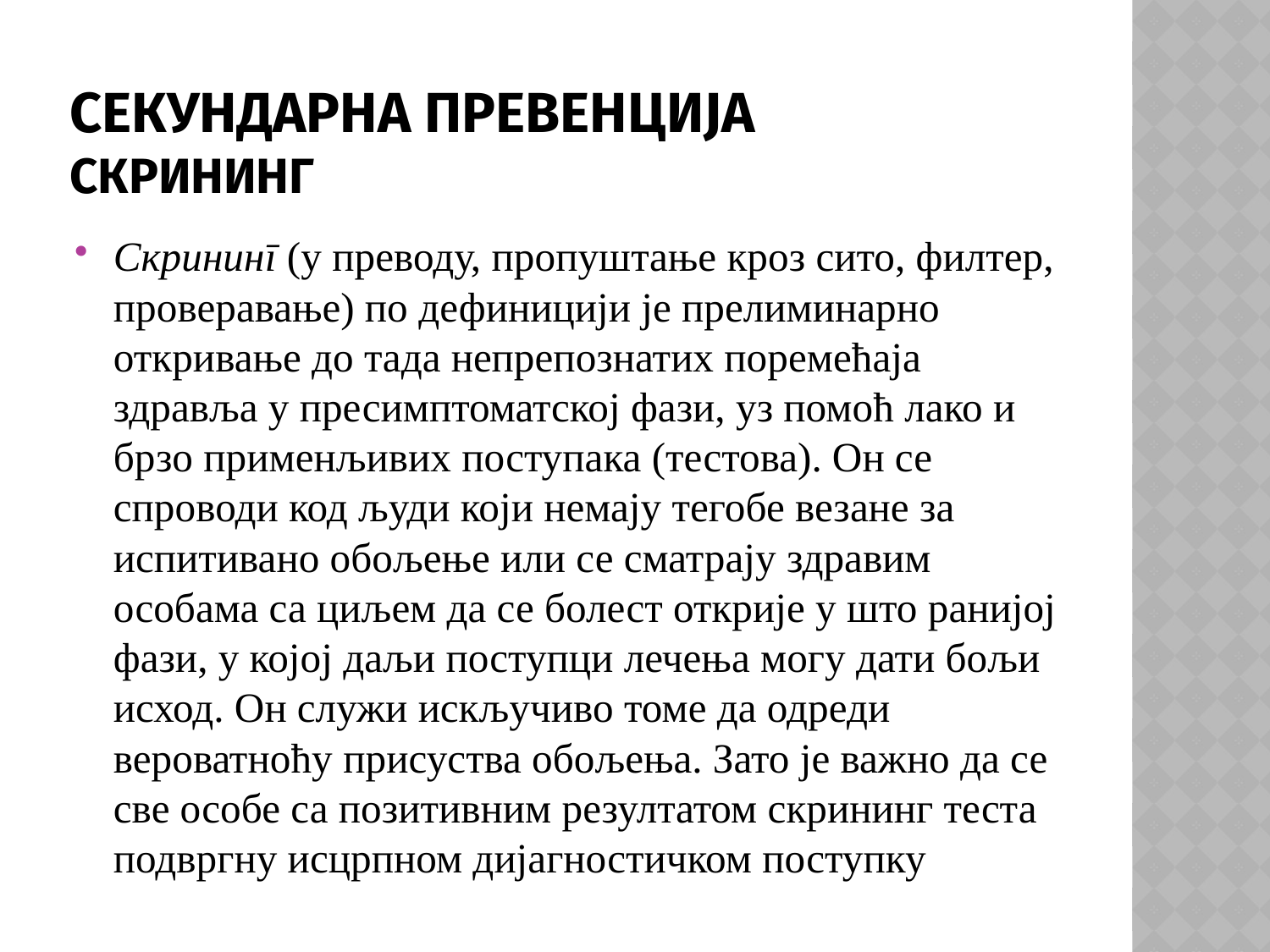

# Секундарна превенција скрининг
Скрининг (у преводу, пропуштање кроз сито, филтер, проверавање) по дефиницији је прелиминарно откривање до тада непрепознатих поремећаја здравља у пресимптоматској фази, уз помоћ лако и брзо применљивих поступака (тестова). Он се спроводи код људи који немају тегобе везане за испитивано обољење или се сматрају здравим особама са циљем да се болест открије у што ранијој фази, у којој даљи поступци лечења могу дати бољи исход. Он служи искључиво томе да одреди вероватноћу присуства обољења. Зато је важно да се све особе са позитивним резултатом скрининг теста подвргну исцрпном дијагностичком поступку